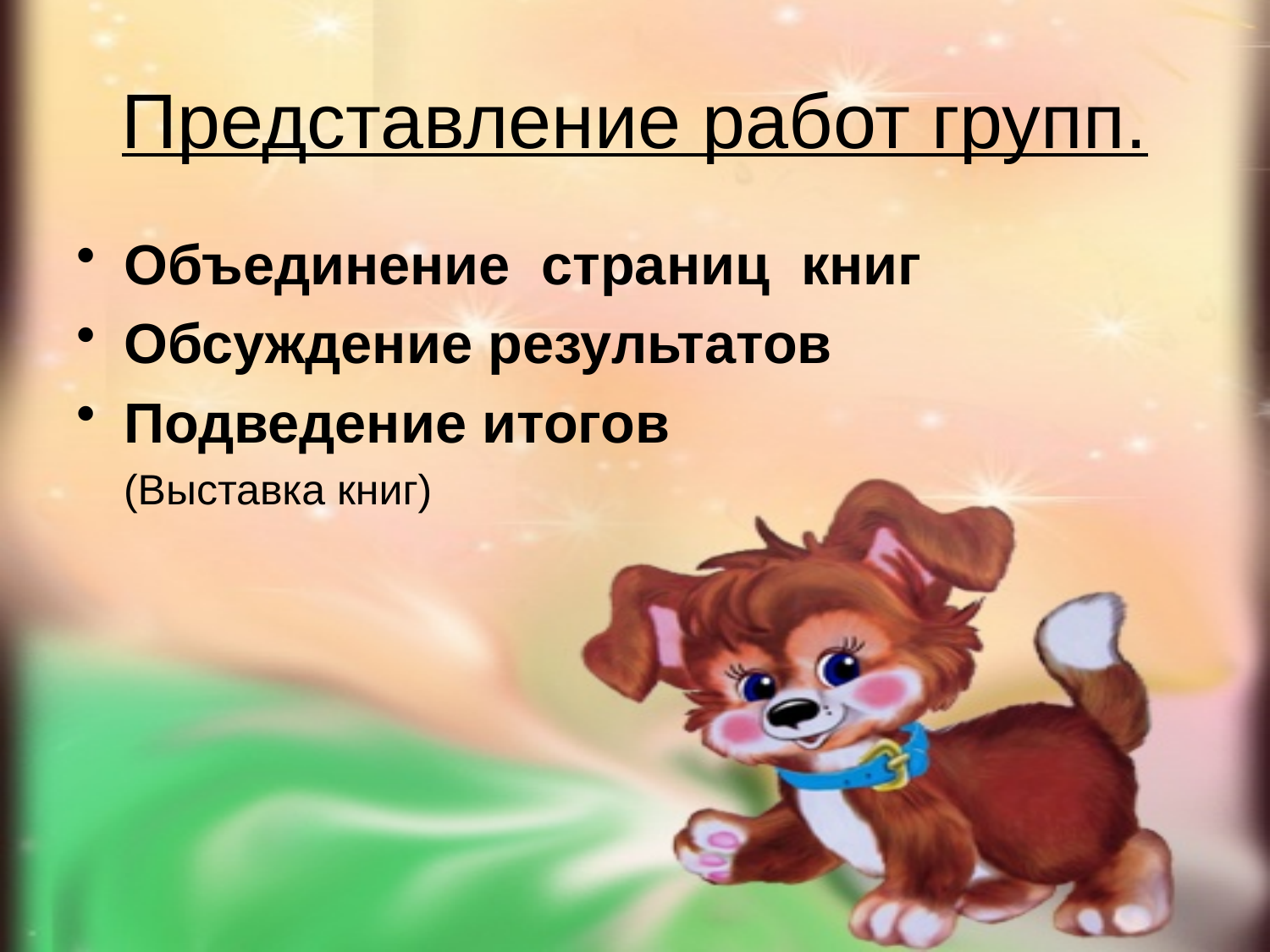

# Представление работ групп.
Объединение  страниц  книг
Обсуждение результатов
Подведение итогов
    (Выставка книг)